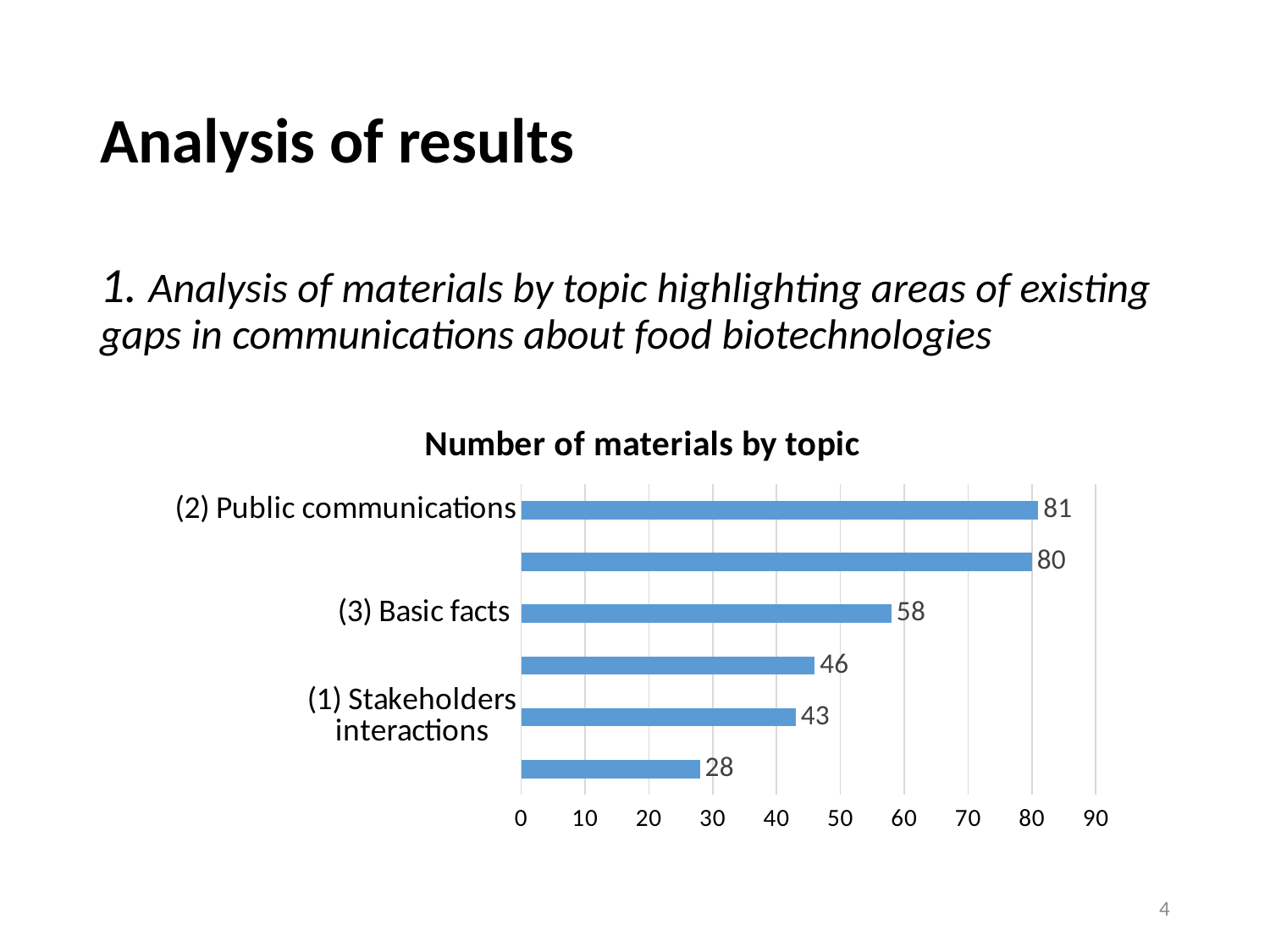

# Analysis of results
1. Analysis of materials by topic highlighting areas of existing  gaps in communications about food biotechnologies

### Chart: Number of materials by topic

| Category |  |
|---|---|
| (2) Public communications | 81.0 |
| (6) Regulatory framework | 80.0 |
| (3) Basic facts  | 58.0 |
| (4) Uses and benefits | 46.0 |
| (1) Stakeholders interactions | 43.0 |
| (5) Expert’s views | 28.0 |
4